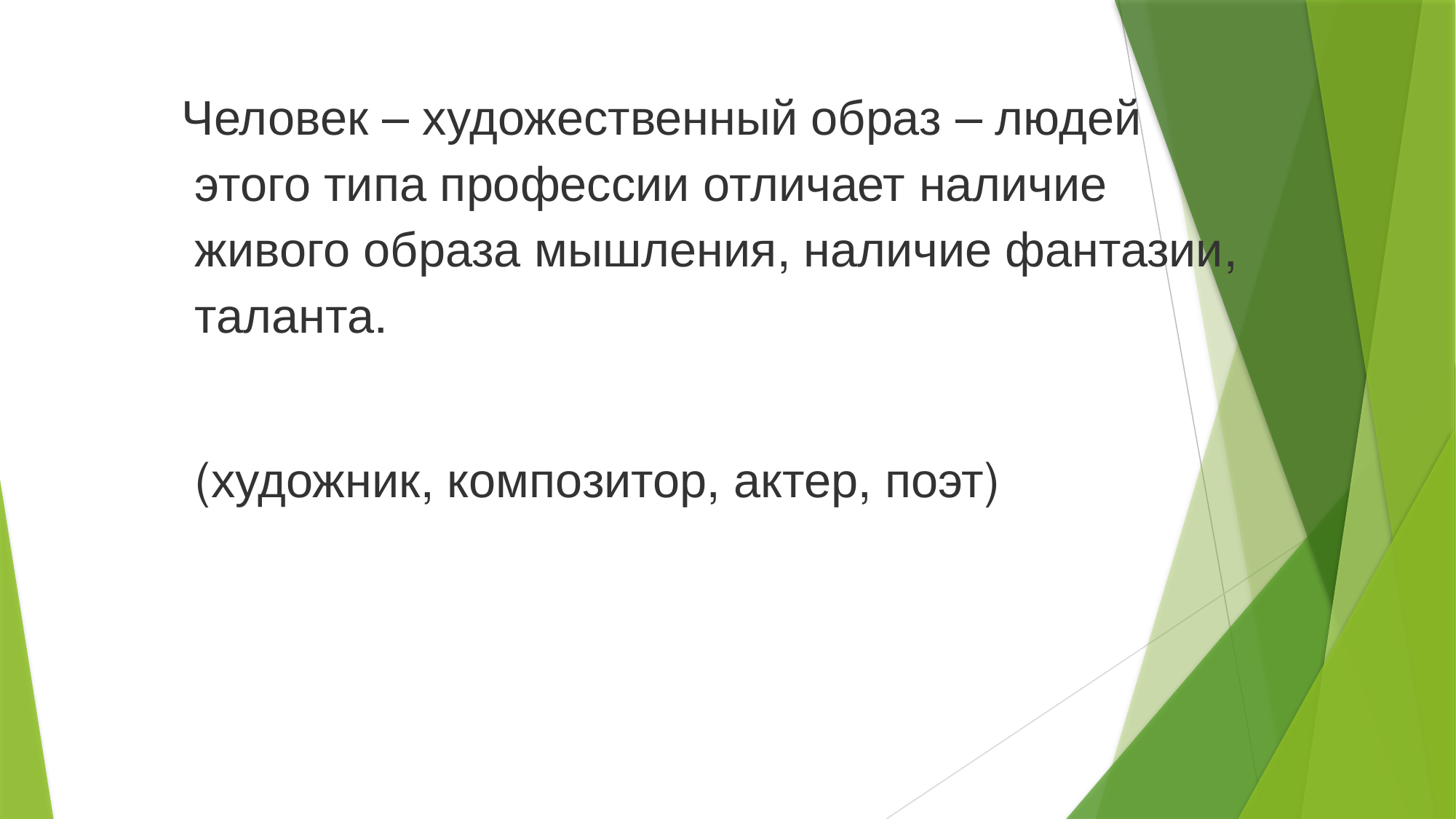

Человек – художественный образ – людей

 этого типа профессии отличает наличие

 живого образа мышления, наличие фантазии,

 таланта.

 (художник, композитор, актер, поэт)